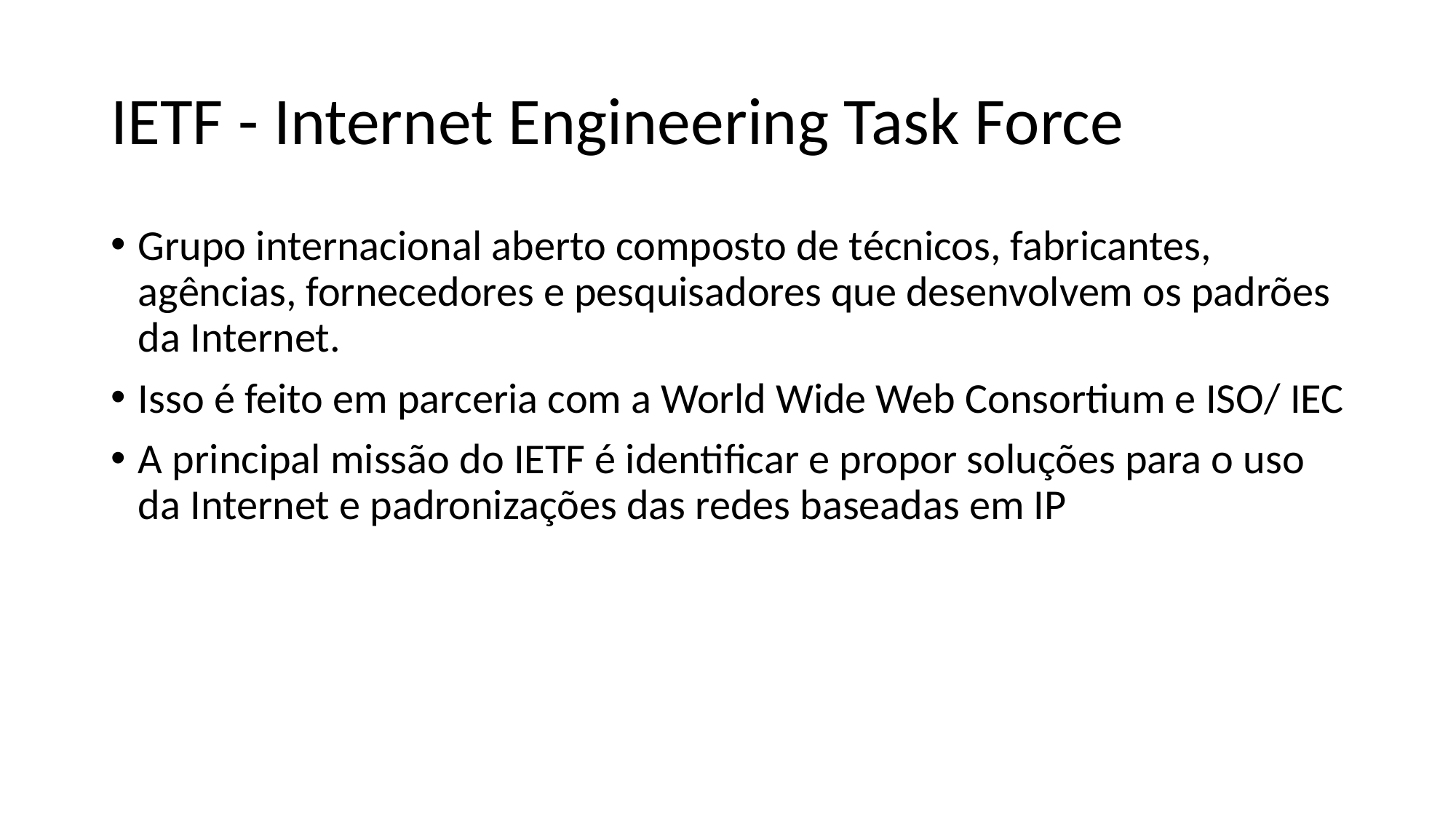

# IETF - Internet Engineering Task Force
Grupo internacional aberto composto de técnicos, fabricantes, agências, fornecedores e pesquisadores que desenvolvem os padrões da Internet.
Isso é feito em parceria com a World Wide Web Consortium e ISO/ IEC
A principal missão do IETF é identificar e propor soluções para o uso da Internet e padronizações das redes baseadas em IP